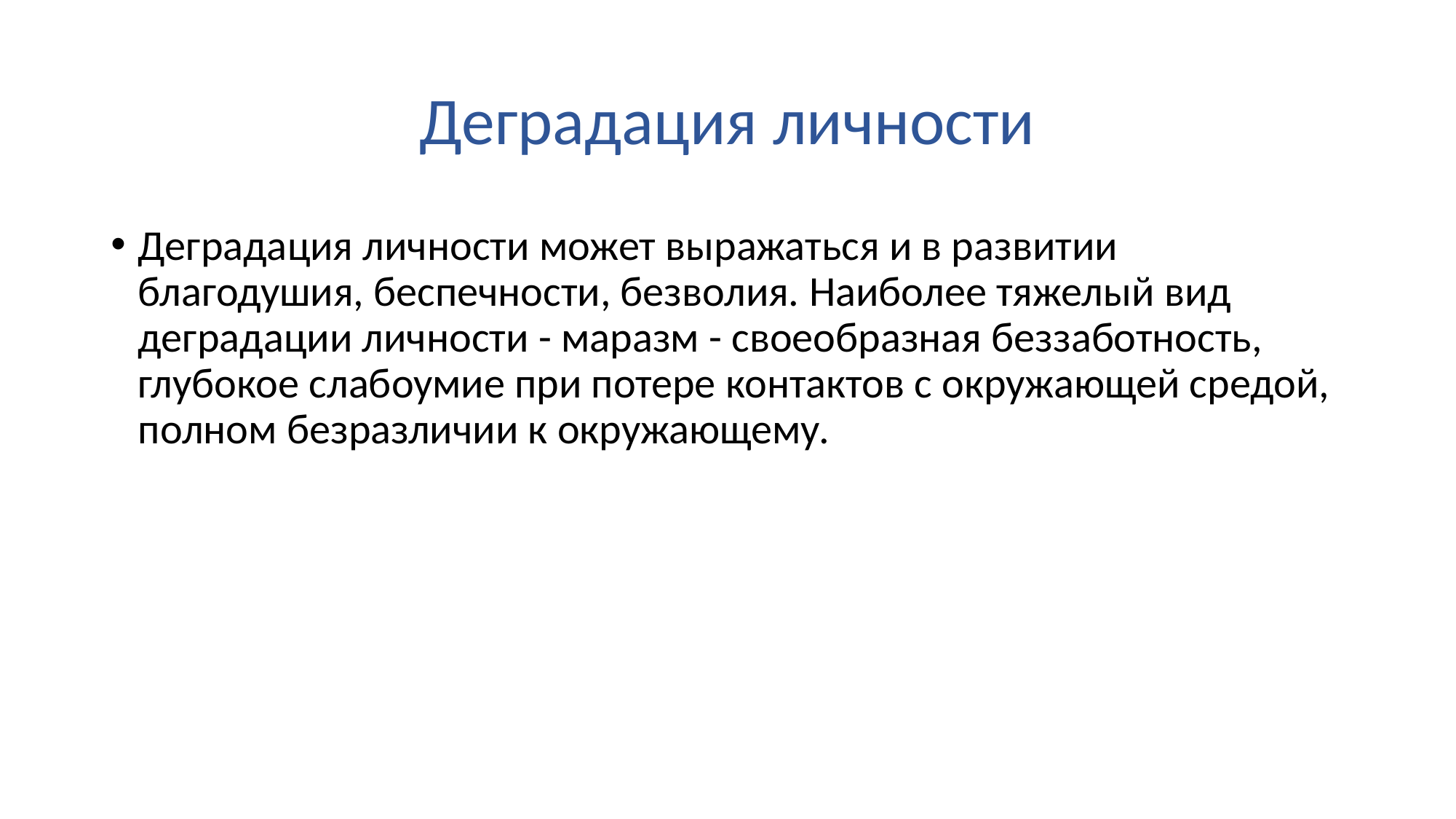

# Деградация личности
Деградация личности может выражаться и в развитии благодушия, беспечности, безволия. Наиболее тяжелый вид деградации личности - маразм - своеобразная беззаботность, глубокое слабоумие при потере контактов с окружающей средой, полном безразличии к окружающему.